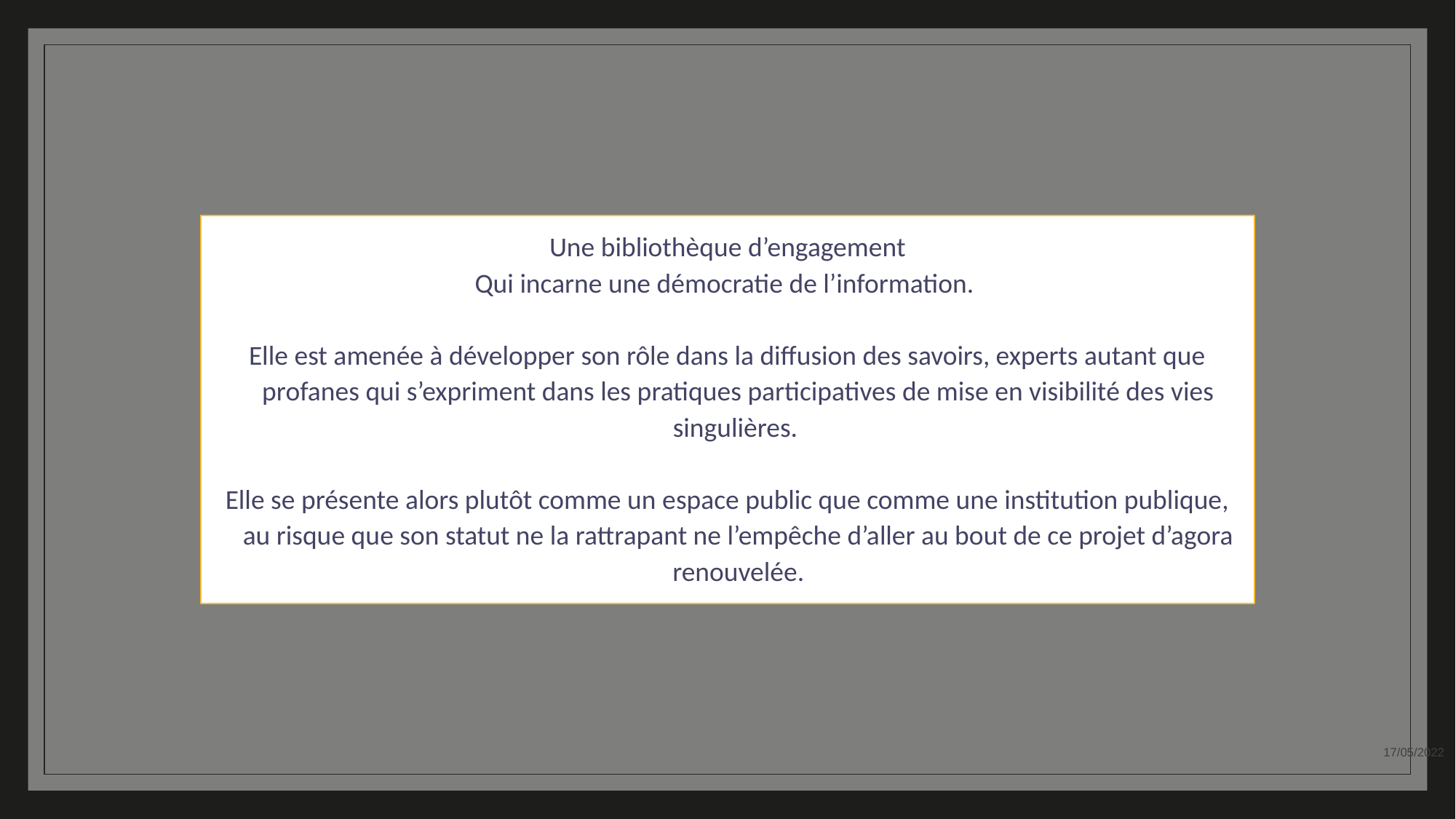

#
Une bibliothèque d’engagement
Qui incarne une démocratie de l’information.

Elle est amenée à développer son rôle dans la diffusion des savoirs, experts autant que profanes qui s’expriment dans les pratiques participatives de mise en visibilité des vies singulières.

Elle se présente alors plutôt comme un espace public que comme une institution publique, au risque que son statut ne la rattrapant ne l’empêche d’aller au bout de ce projet d’agora renouvelée.
17/05/2022